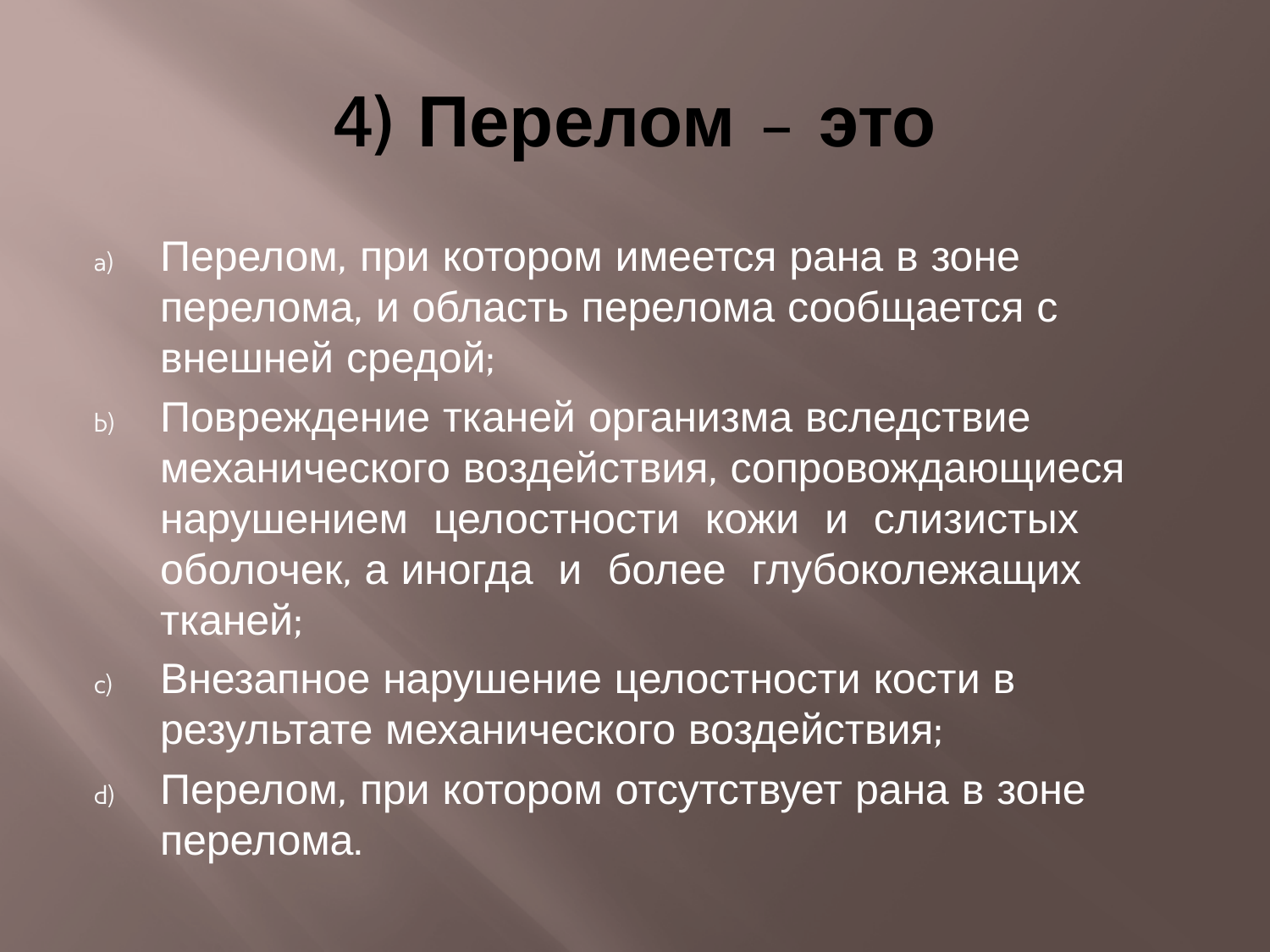

# 4) Перелом – это
Перелом, при котором имеется рана в зоне перелома, и область перелома сообщается с внешней средой;
Повреждение тканей организма вследствие механического воздействия, сопровождающиеся нарушением  целостности  кожи  и  слизистых оболочек, а иногда  и  более  глубоколежащих тканей;
Внезапное нарушение целостности кости в результате механического воздействия;
Перелом, при котором отсутствует рана в зоне перелома.